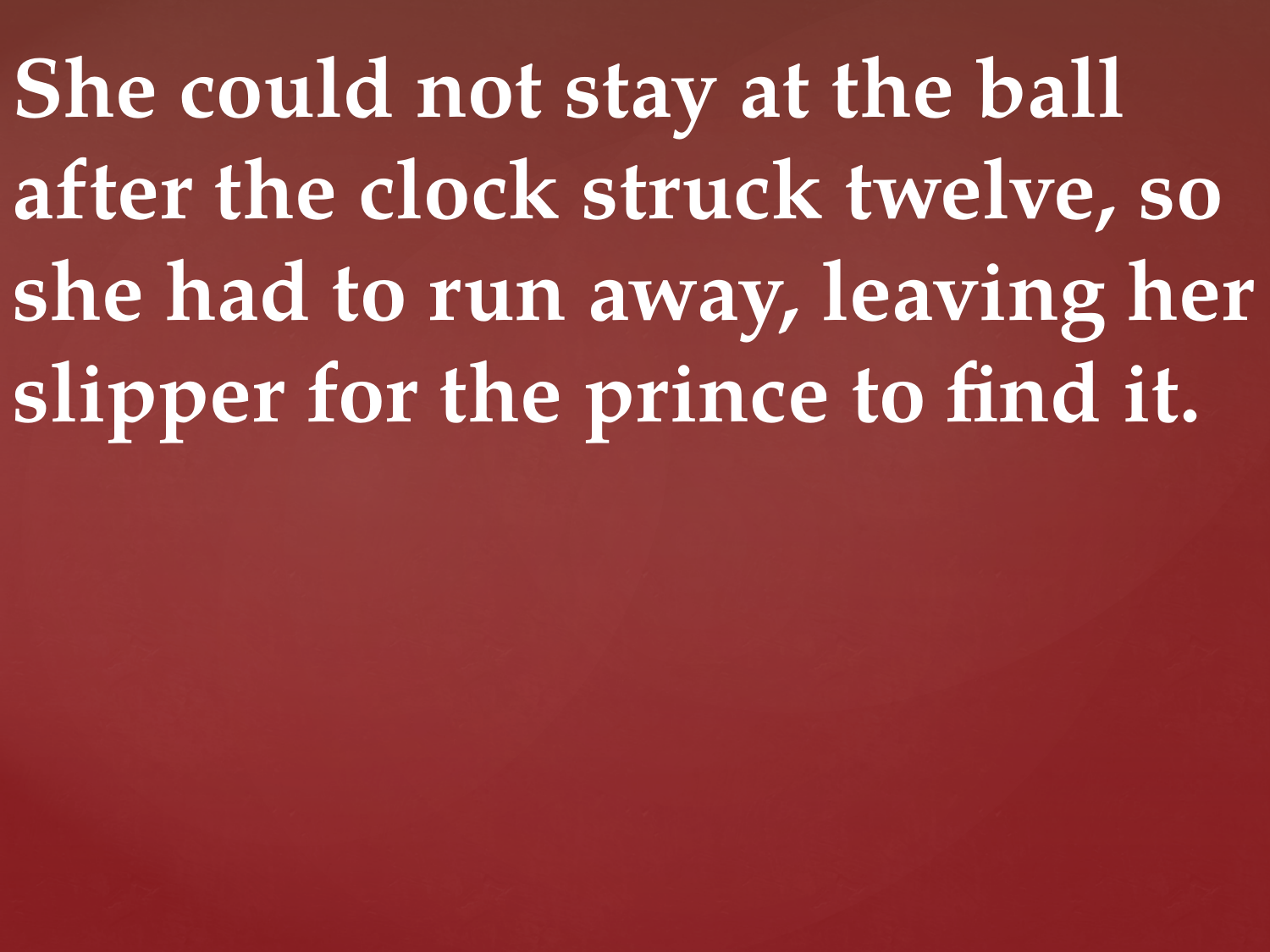

She could not stay at the ball after the clock struck twelve, so she had to run away, leaving her slipper for the prince to find it.